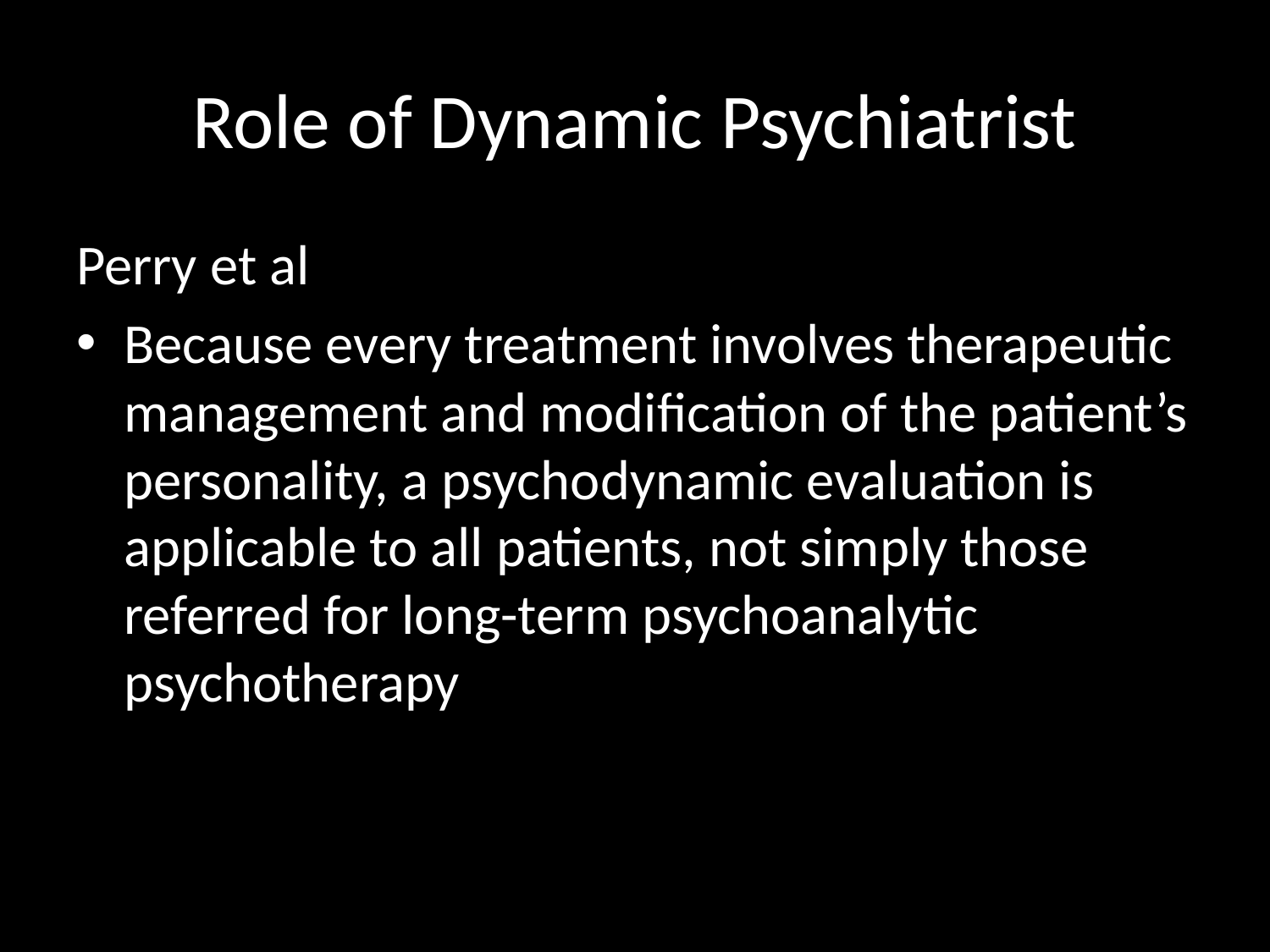

# Role of Dynamic Psychiatrist
Perry et al
Because every treatment involves therapeutic management and modification of the patient’s personality, a psychodynamic evaluation is applicable to all patients, not simply those referred for long-term psychoanalytic psychotherapy